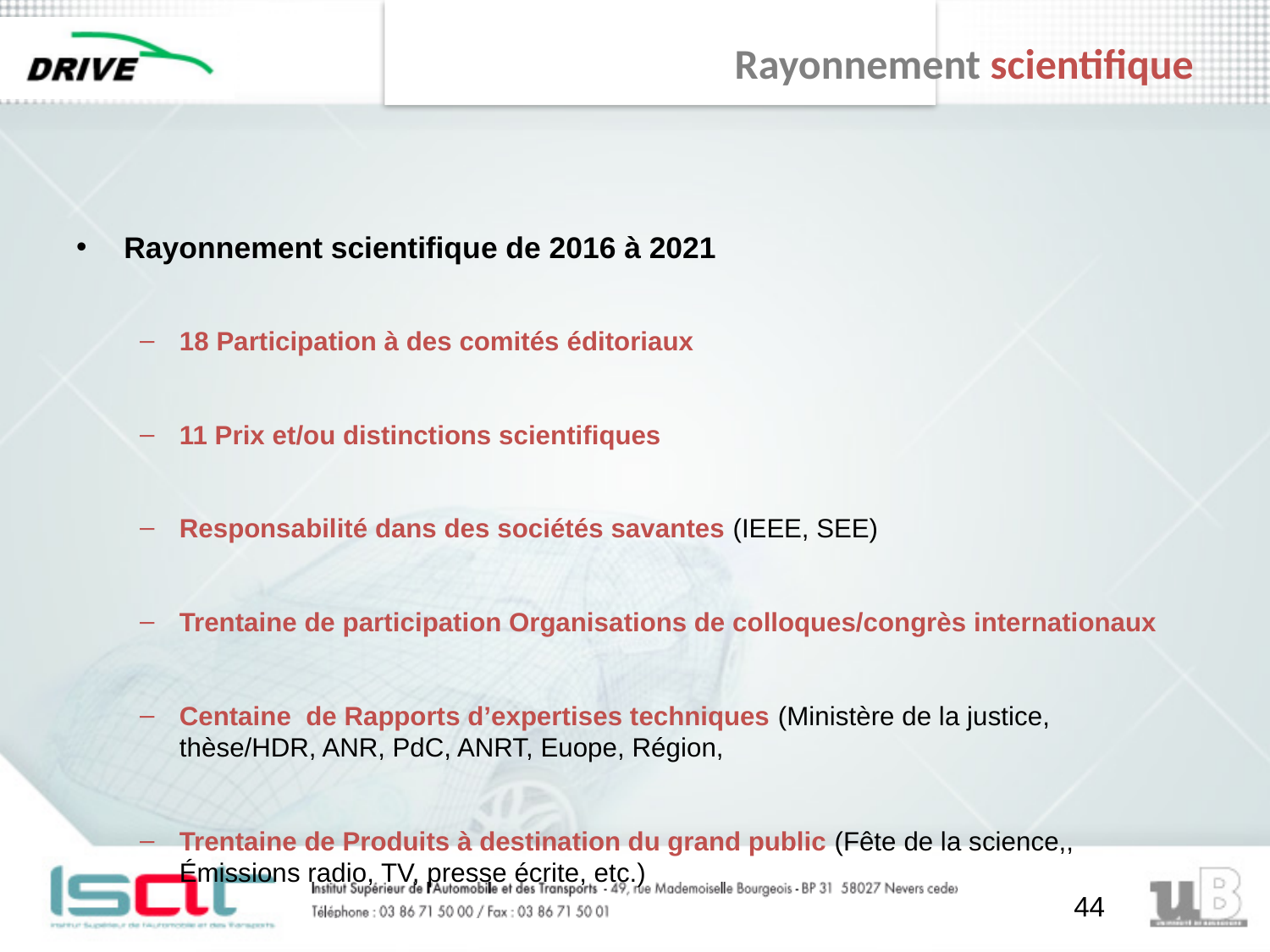

# Rayonnement scientifique
Rayonnement scientifique de 2016 à 2021

18 Participation à des comités éditoriaux

11 Prix et/ou distinctions scientifiques

Responsabilité dans des sociétés savantes (IEEE, SEE)

Trentaine de participation Organisations de colloques/congrès internationaux

Centaine  de Rapports d’expertises techniques (Ministère de la justice, thèse/HDR, ANR, PdC, ANRT, Euope, Région,

Trentaine de Produits à destination du grand public (Fête de la science,, Émissions radio, TV, presse écrite, etc.)